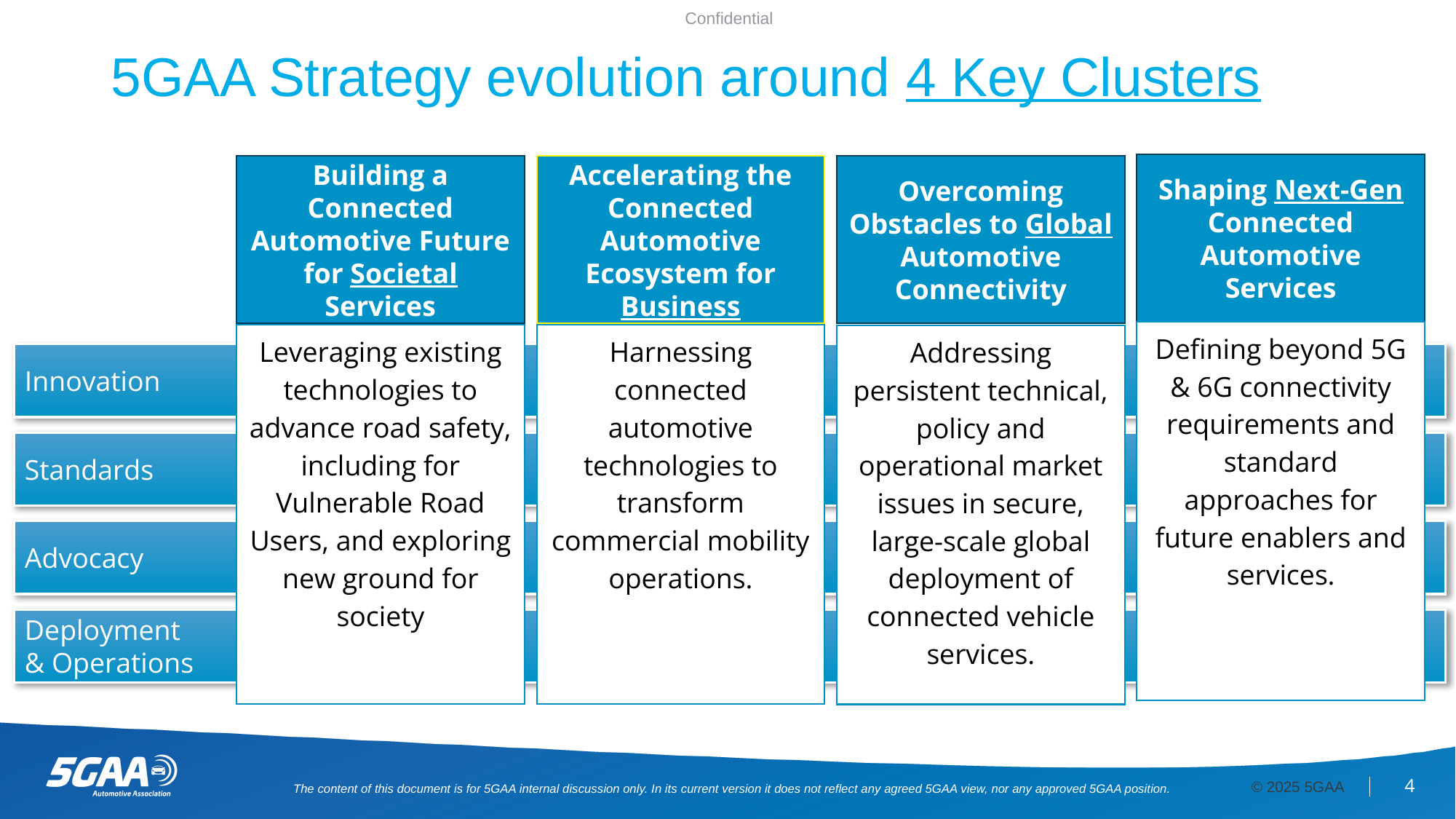

# 5GAA Strategy evolution around 4 Key Clusters
Shaping Next-Gen Connected Automotive Services
Building a Connected Automotive Future for Societal Services
Accelerating the Connected Automotive Ecosystem for Business
Overcoming Obstacles to Global Automotive Connectivity
Defining beyond 5G & 6G connectivity requirements and standard approaches for future enablers and services.
Leveraging existing technologies to advance road safety, including for Vulnerable Road Users, and exploring new ground for society
Harnessing connected automotive technologies to transform commercial mobility operations.
Addressing persistent technical, policy and operational market issues in secure, large-scale global deployment of connected vehicle services.
Innovation
Standards
Advocacy
Deployment
& Operations